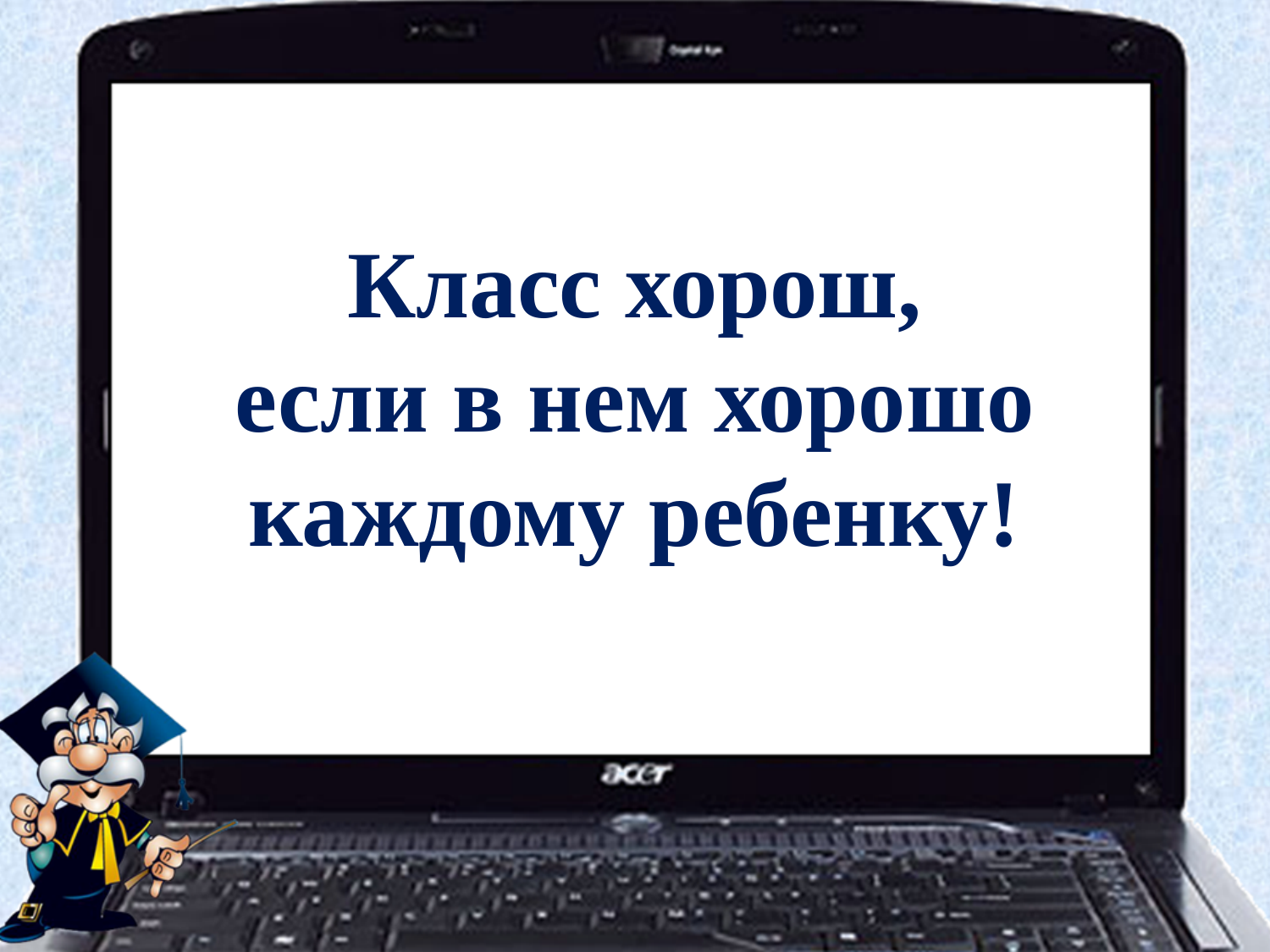

#

Класс хорош,
 если в нем хорошо
каждому ребенку!